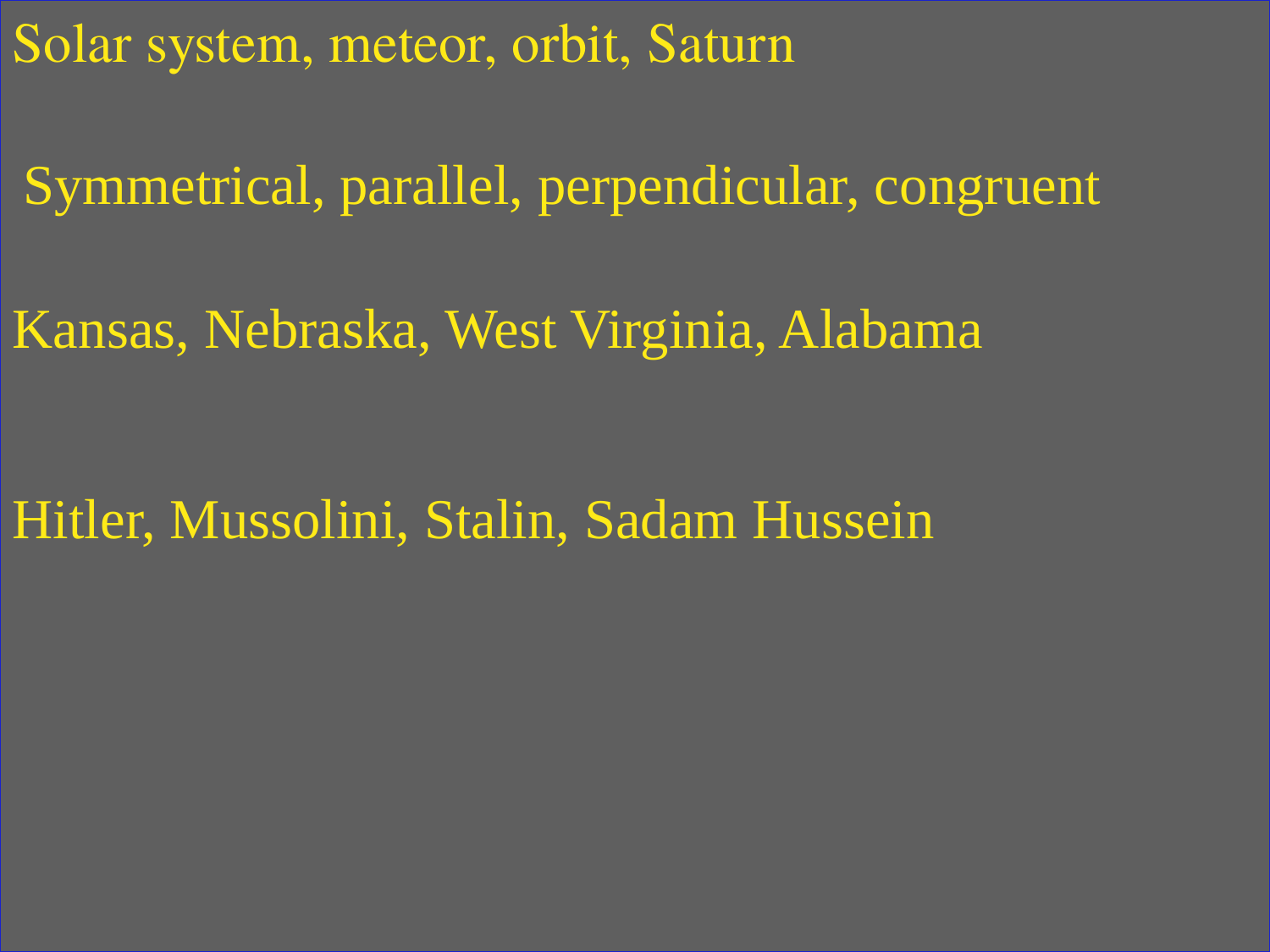

Solar system, meteor, orbit, Saturn
Symmetrical, parallel, perpendicular, congruent
Kansas, Nebraska, West Virginia, Alabama

Hitler, Mussolini, Stalin, Sadam Hussein